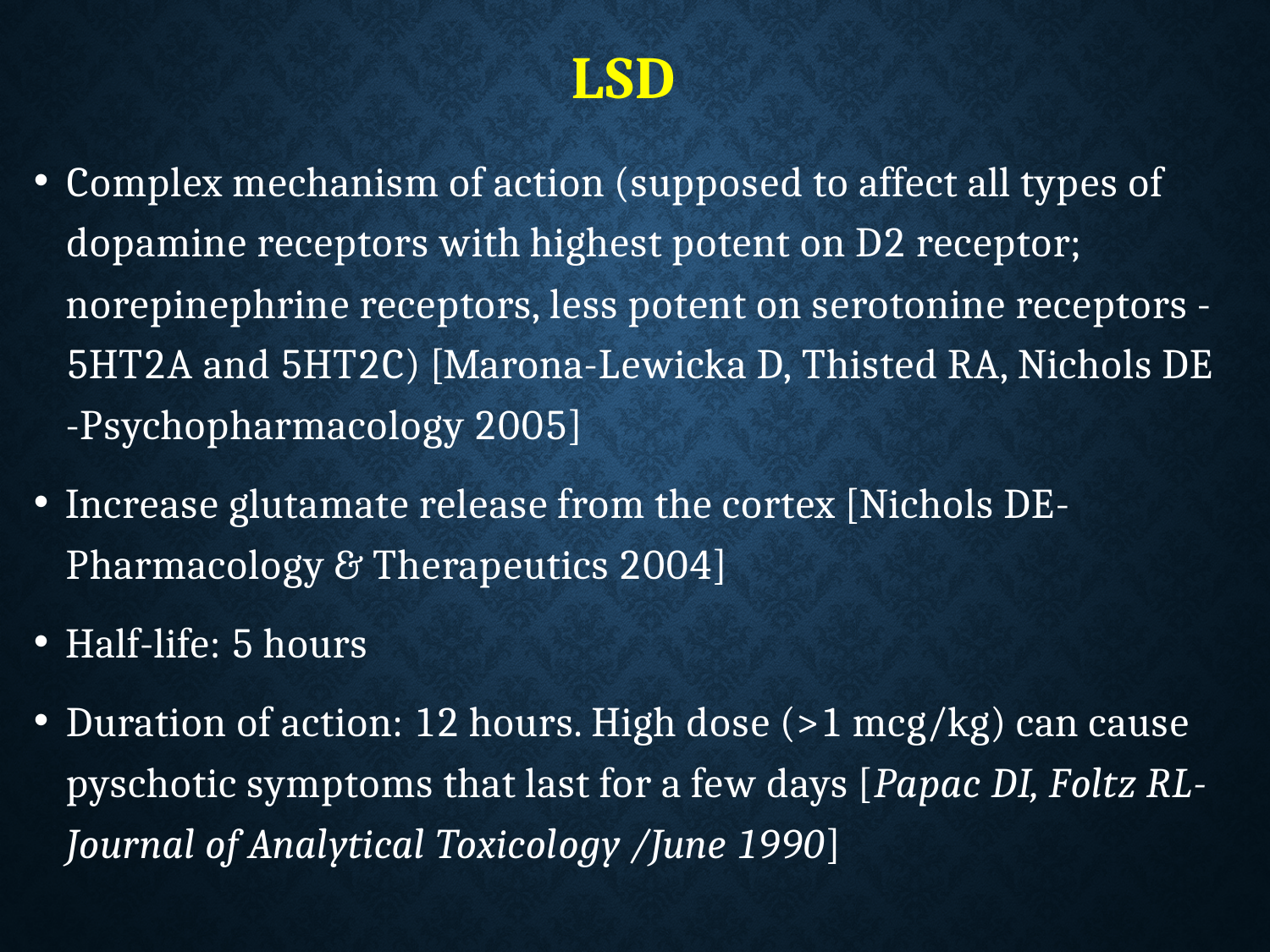

# LSD
Complex mechanism of action (supposed to affect all types of dopamine receptors with highest potent on D2 receptor; norepinephrine receptors, less potent on serotonine receptors - 5HT2A and 5HT2C) [Marona-Lewicka D, Thisted RA, Nichols DE -Psychopharmacology 2005]
Increase glutamate release from the cortex [Nichols DE- Pharmacology & Therapeutics 2004]
Half-life: 5 hours
Duration of action: 12 hours. High dose (>1 mcg/kg) can cause pyschotic symptoms that last for a few days [Papac DI, Foltz RL- Journal of Analytical Toxicology /June 1990]